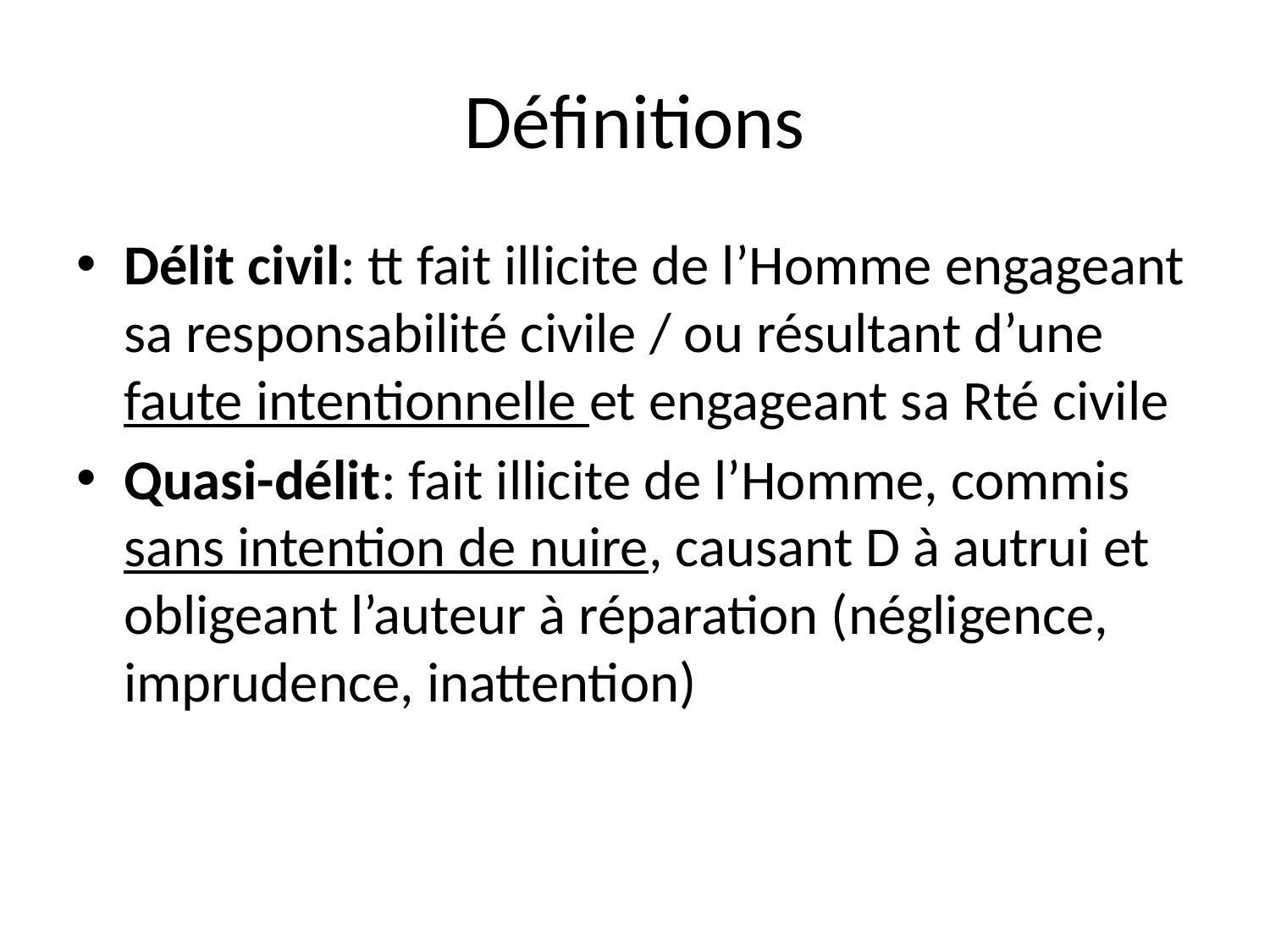

# Définitions
Délit civil: tt fait illicite de l’Homme engageant sa responsabilité civile / ou résultant d’une faute intentionnelle et engageant sa Rté civile
Quasi-délit: fait illicite de l’Homme, commis sans intention de nuire, causant D à autrui et obligeant l’auteur à réparation (négligence, imprudence, inattention)